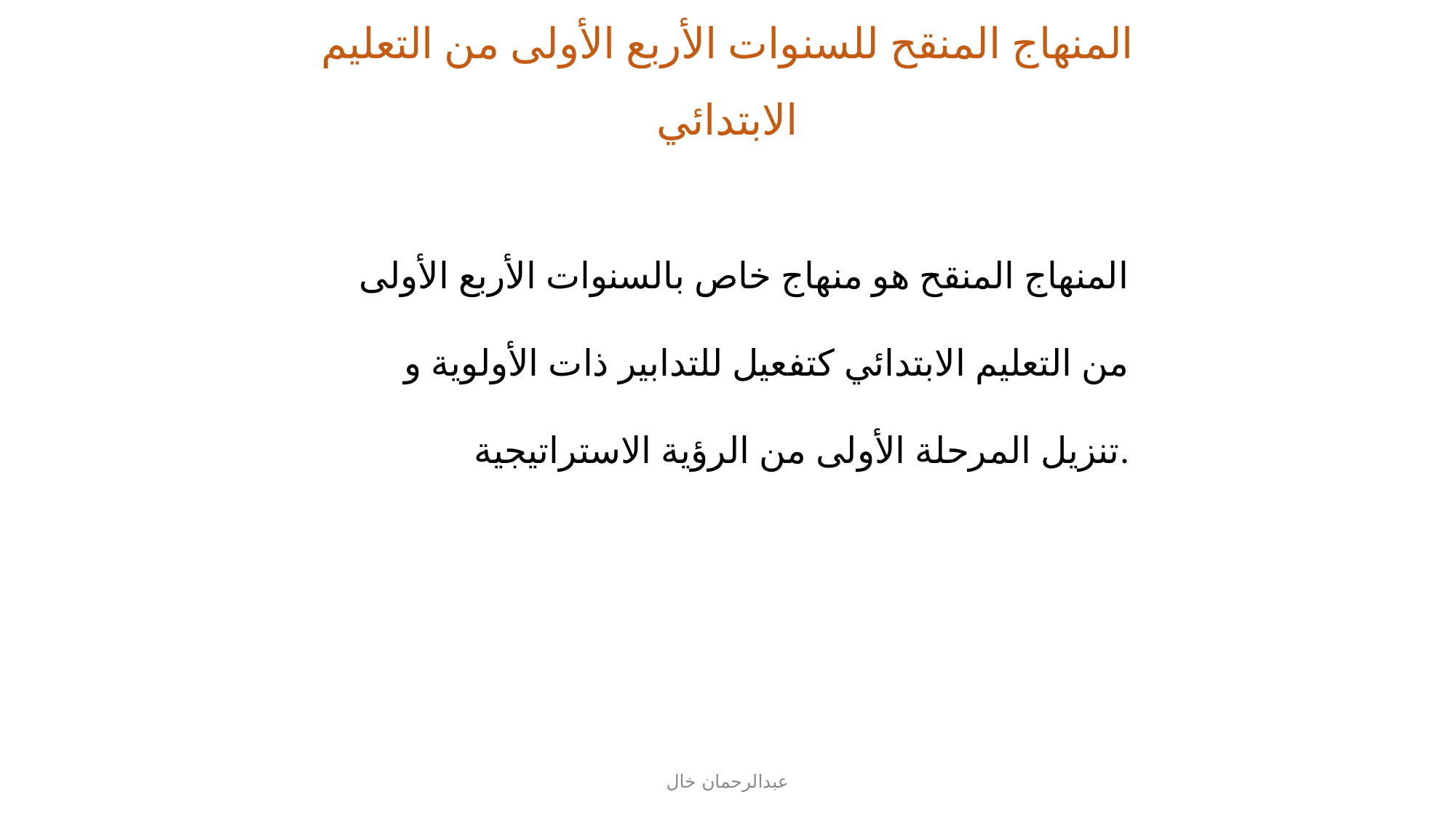

# المنهاج المنقح للسنوات الأربع الأولى من التعليم الابتدائي
المنهاج المنقح هو منهاج خاص بالسنوات الأربع الأولى من التعليم الابتدائي كتفعيل للتدابير ذات الأولوية و تنزيل المرحلة الأولى من الرؤية الاستراتيجية.
عبدالرحمان خال